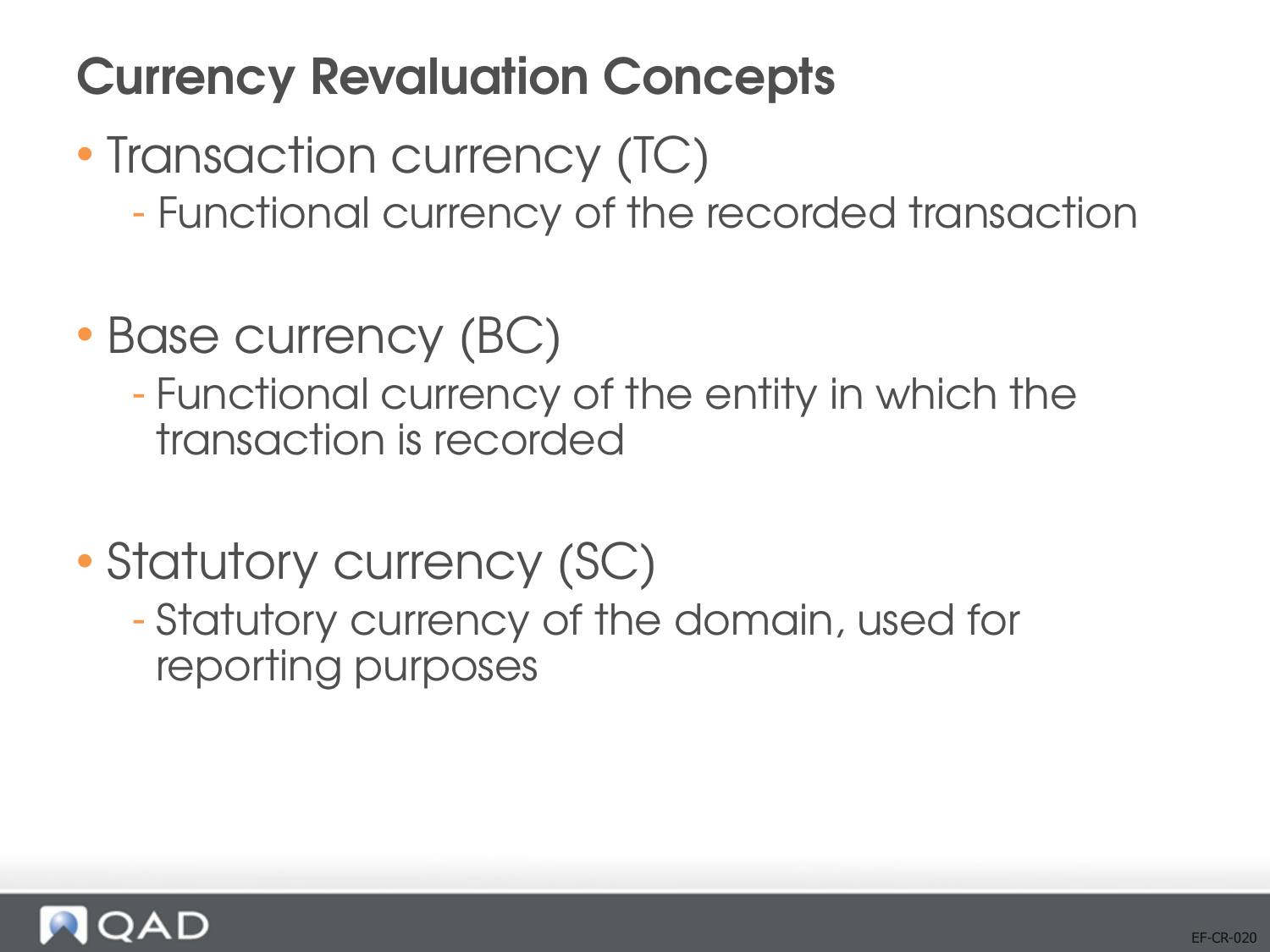

# Currency Revaluation Concepts
 Transaction currency (TC)
 Functional currency of the recorded transaction

 Base currency (BC)
Functional currency of the entity in which the transaction is recorded

 Statutory currency (SC)
Statutory currency of the domain, used for reporting purposes
EF-CR-020